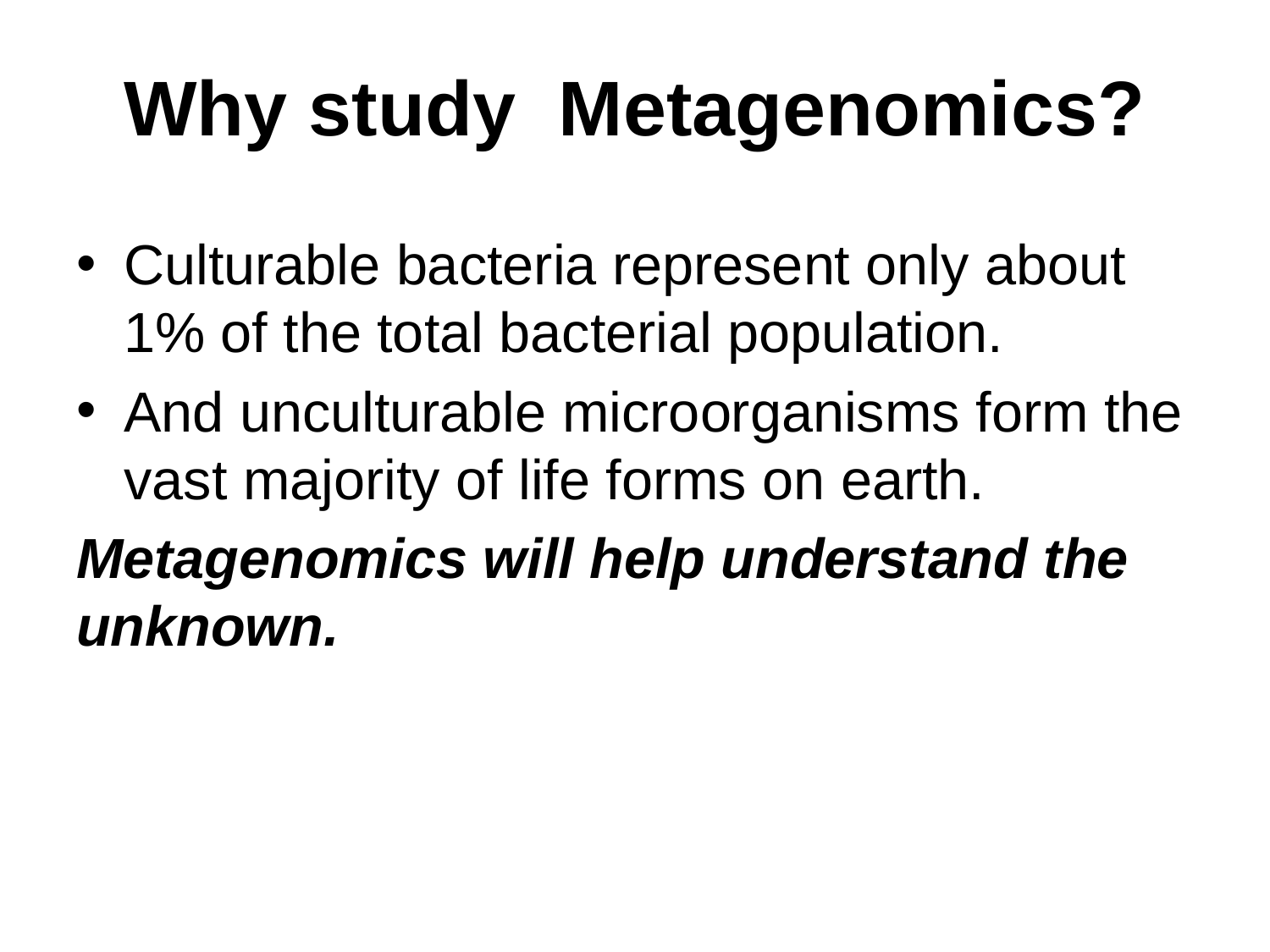

# Why study  Metagenomics?
Culturable bacteria represent only about 1% of the total bacterial population.
And unculturable microorganisms form the vast majority of life forms on earth.
Metagenomics will help understand the unknown.